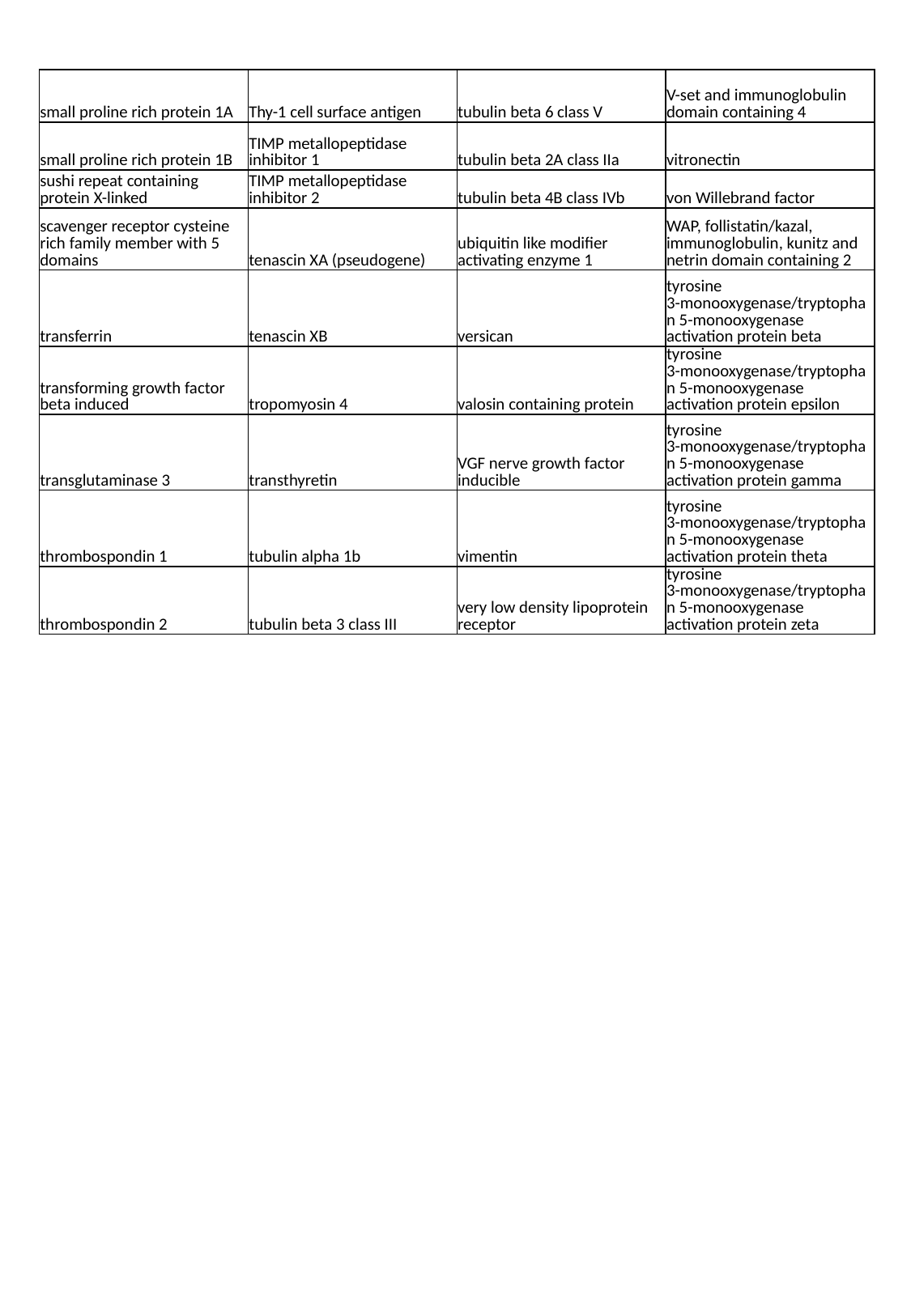

| small proline rich protein 1A | Thy-1 cell surface antigen | tubulin beta 6 class V | V-set and immunoglobulin domain containing 4 |
| --- | --- | --- | --- |
| small proline rich protein 1B | TIMP metallopeptidase inhibitor 1 | tubulin beta 2A class IIa | vitronectin |
| sushi repeat containing protein X-linked | TIMP metallopeptidase inhibitor 2 | tubulin beta 4B class IVb | von Willebrand factor |
| scavenger receptor cysteine rich family member with 5 domains | tenascin XA (pseudogene) | ubiquitin like modifier activating enzyme 1 | WAP, follistatin/kazal, immunoglobulin, kunitz and netrin domain containing 2 |
| transferrin | tenascin XB | versican | tyrosine 3-monooxygenase/tryptophan 5-monooxygenase activation protein beta |
| transforming growth factor beta induced | tropomyosin 4 | valosin containing protein | tyrosine 3-monooxygenase/tryptophan 5-monooxygenase activation protein epsilon |
| transglutaminase 3 | transthyretin | VGF nerve growth factor inducible | tyrosine 3-monooxygenase/tryptophan 5-monooxygenase activation protein gamma |
| thrombospondin 1 | tubulin alpha 1b | vimentin | tyrosine 3-monooxygenase/tryptophan 5-monooxygenase activation protein theta |
| thrombospondin 2 | tubulin beta 3 class III | very low density lipoprotein receptor | tyrosine 3-monooxygenase/tryptophan 5-monooxygenase activation protein zeta |